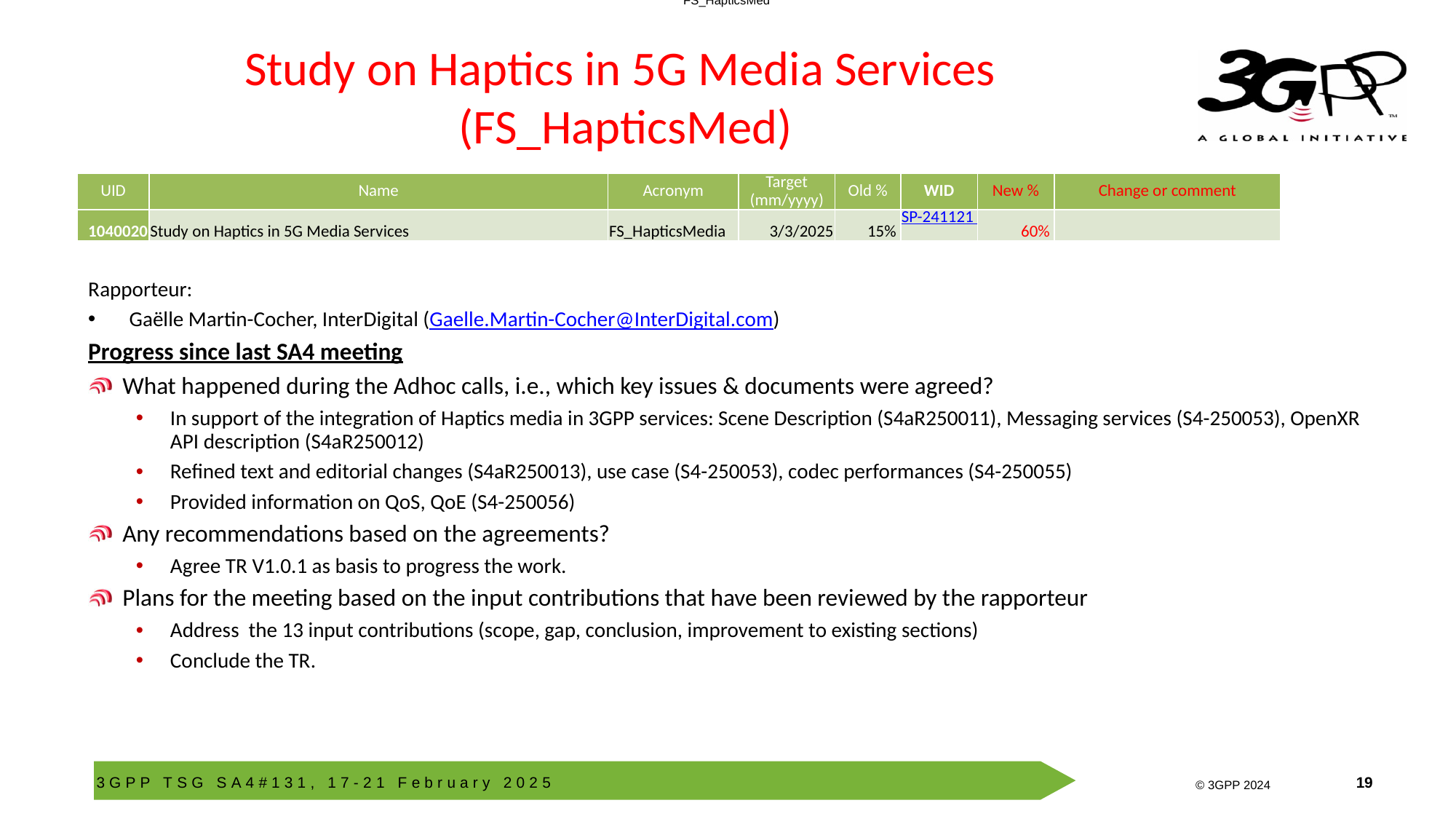

FS_HapticsMed
# Study on Haptics in 5G Media Services (FS_HapticsMed)
| UID | Name | Acronym | Target (mm/yyyy) | Old % | WID | New % | Change or comment |
| --- | --- | --- | --- | --- | --- | --- | --- |
| 1040020 | Study on Haptics in 5G Media Services | FS\_HapticsMedia | 3/3/2025 | 15% | SP-241121 | 60% |  |
Rapporteur:
Gaëlle Martin-Cocher, InterDigital (Gaelle.Martin-Cocher@InterDigital.com)
Progress since last SA4 meeting
What happened during the Adhoc calls, i.e., which key issues & documents were agreed?
In support of the integration of Haptics media in 3GPP services: Scene Description (S4aR250011), Messaging services (S4-250053), OpenXR API description (S4aR250012)
Refined text and editorial changes (S4aR250013), use case (S4-250053), codec performances (S4-250055)
Provided information on QoS, QoE (S4-250056)
Any recommendations based on the agreements?
Agree TR V1.0.1 as basis to progress the work.
Plans for the meeting based on the input contributions that have been reviewed by the rapporteur
Address  the 13 input contributions (scope, gap, conclusion, improvement to existing sections)
Conclude the TR.